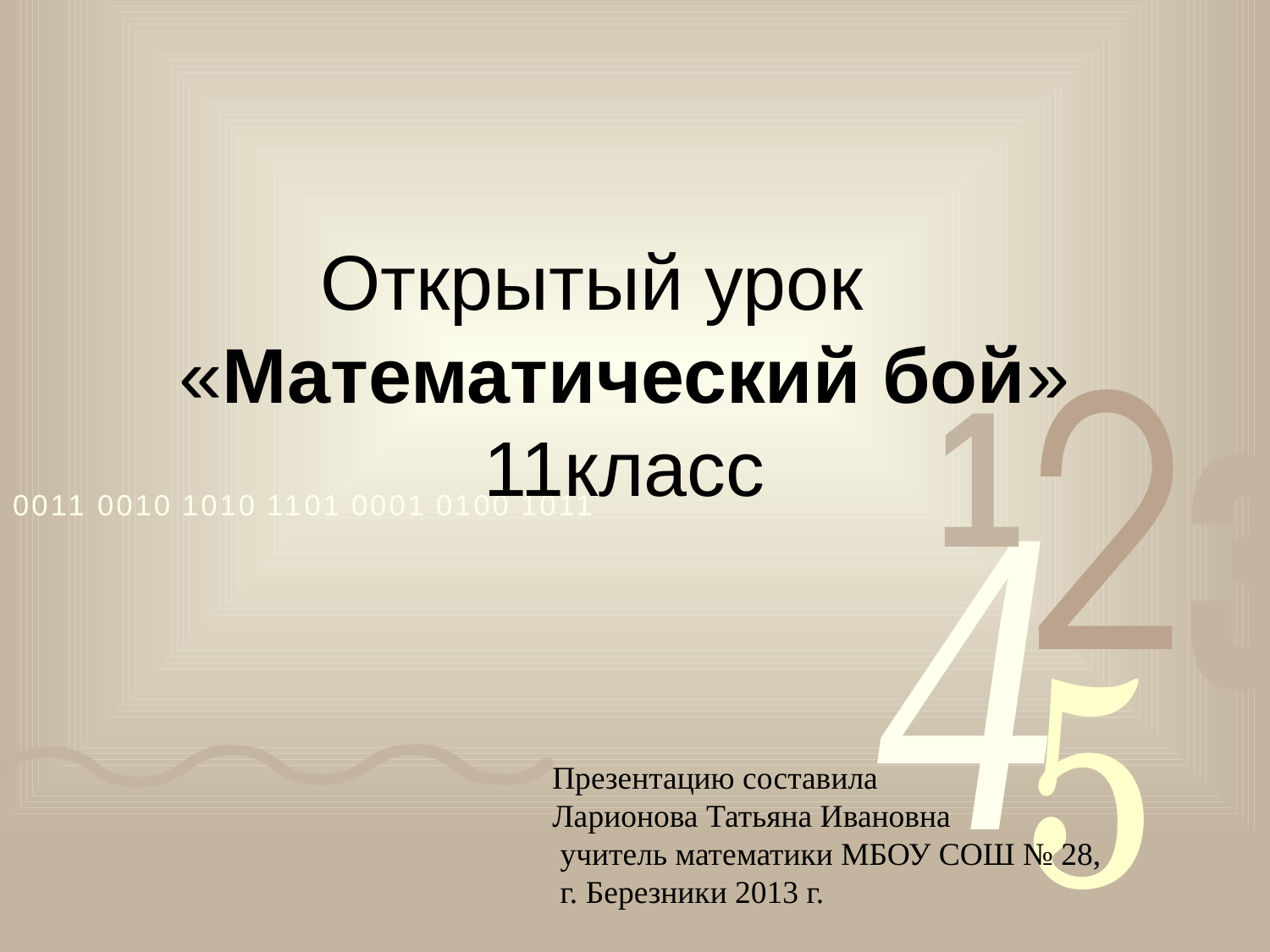

# Открытый урок    «Математический бой» 11класс

Презентацию составила
Ларионова Татьяна Ивановна
 учитель математики МБОУ СОШ № 28,
 г. Березники 2013 г.